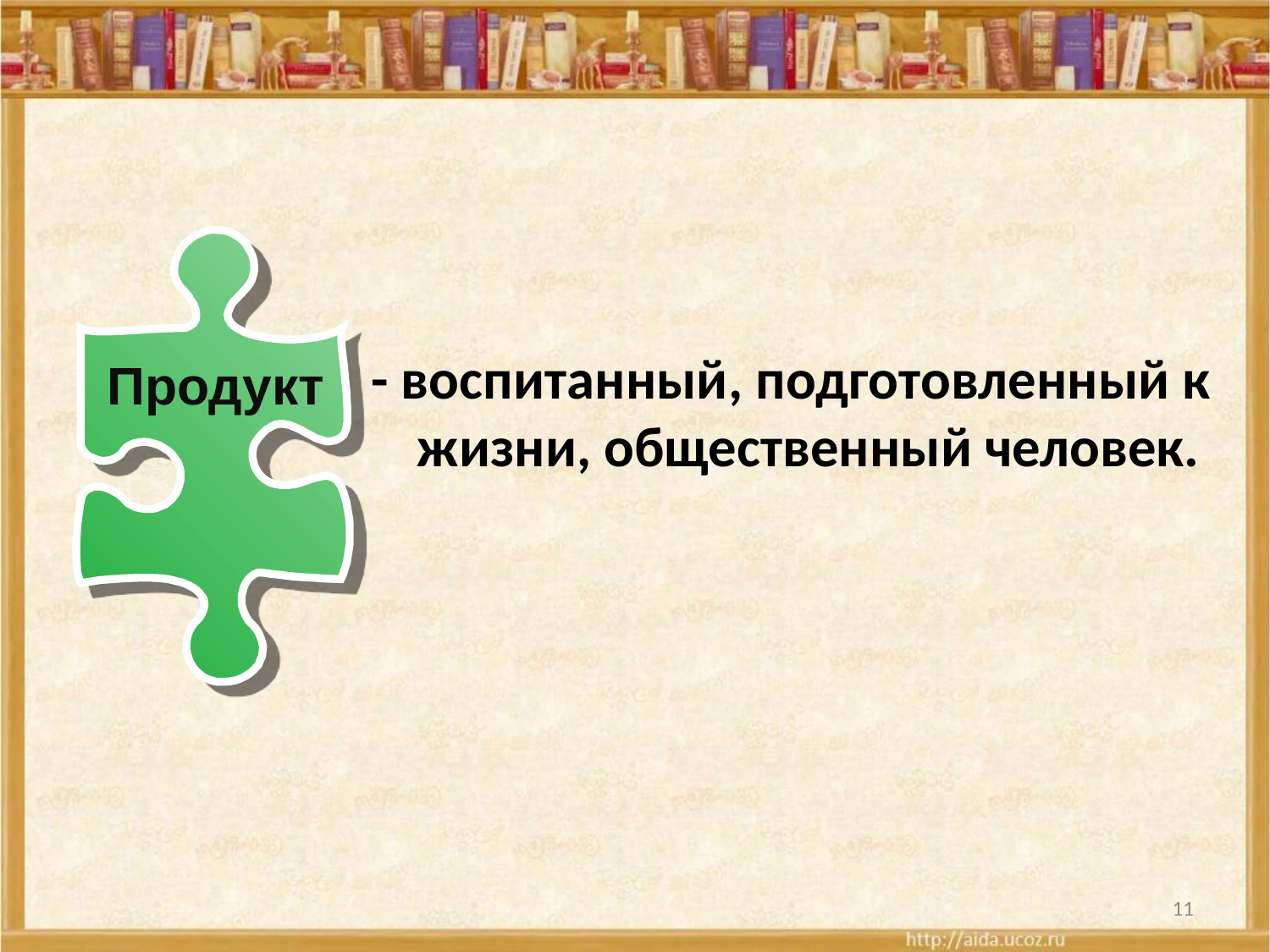

Продукт
 - воспитанный, подготовленный к жизни, общественный человек.
11